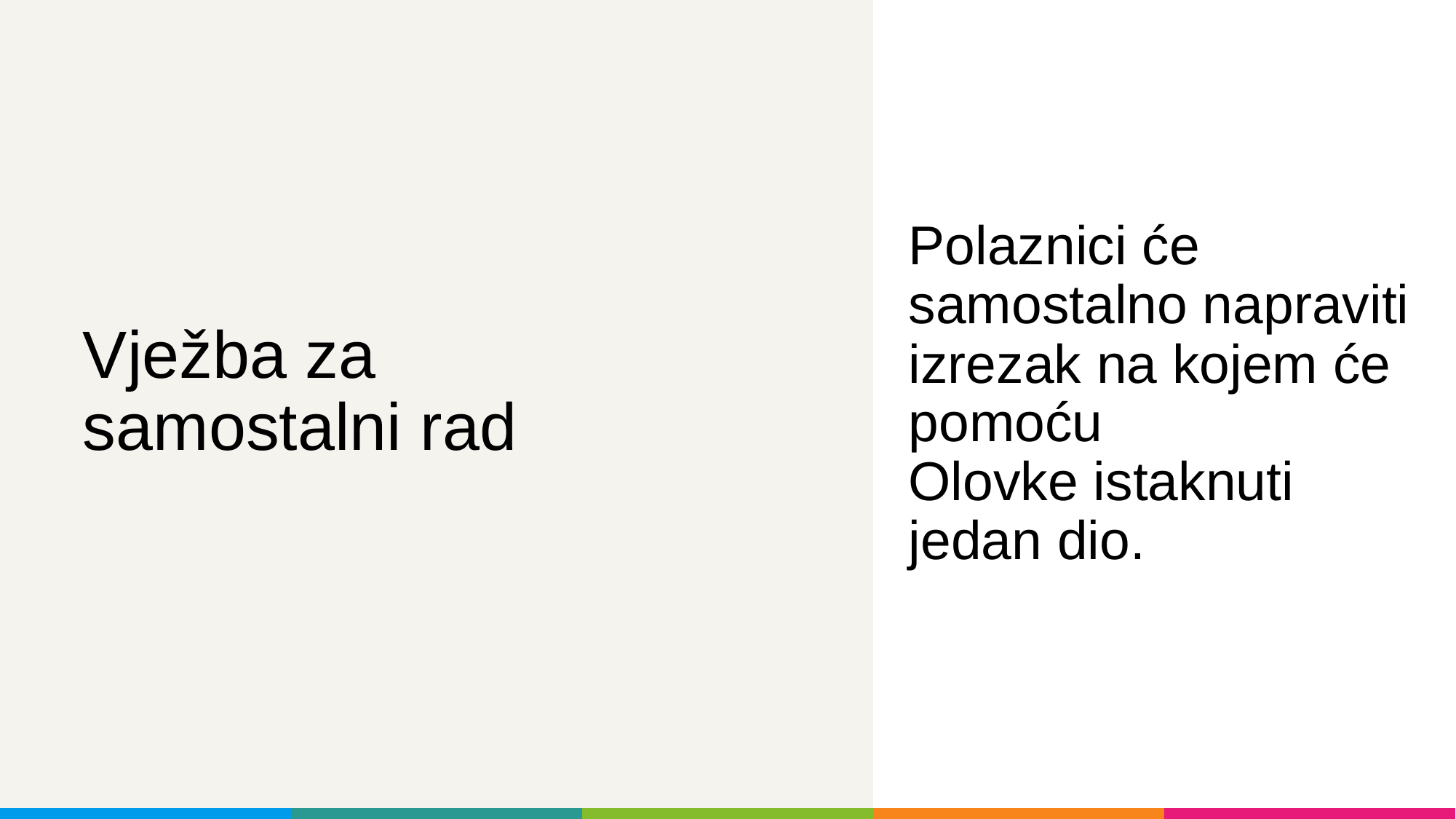

Polaznici će samostalno napraviti izrezak na kojem će pomoću Olovke istaknuti jedan dio.
# Vježba za samostalni rad